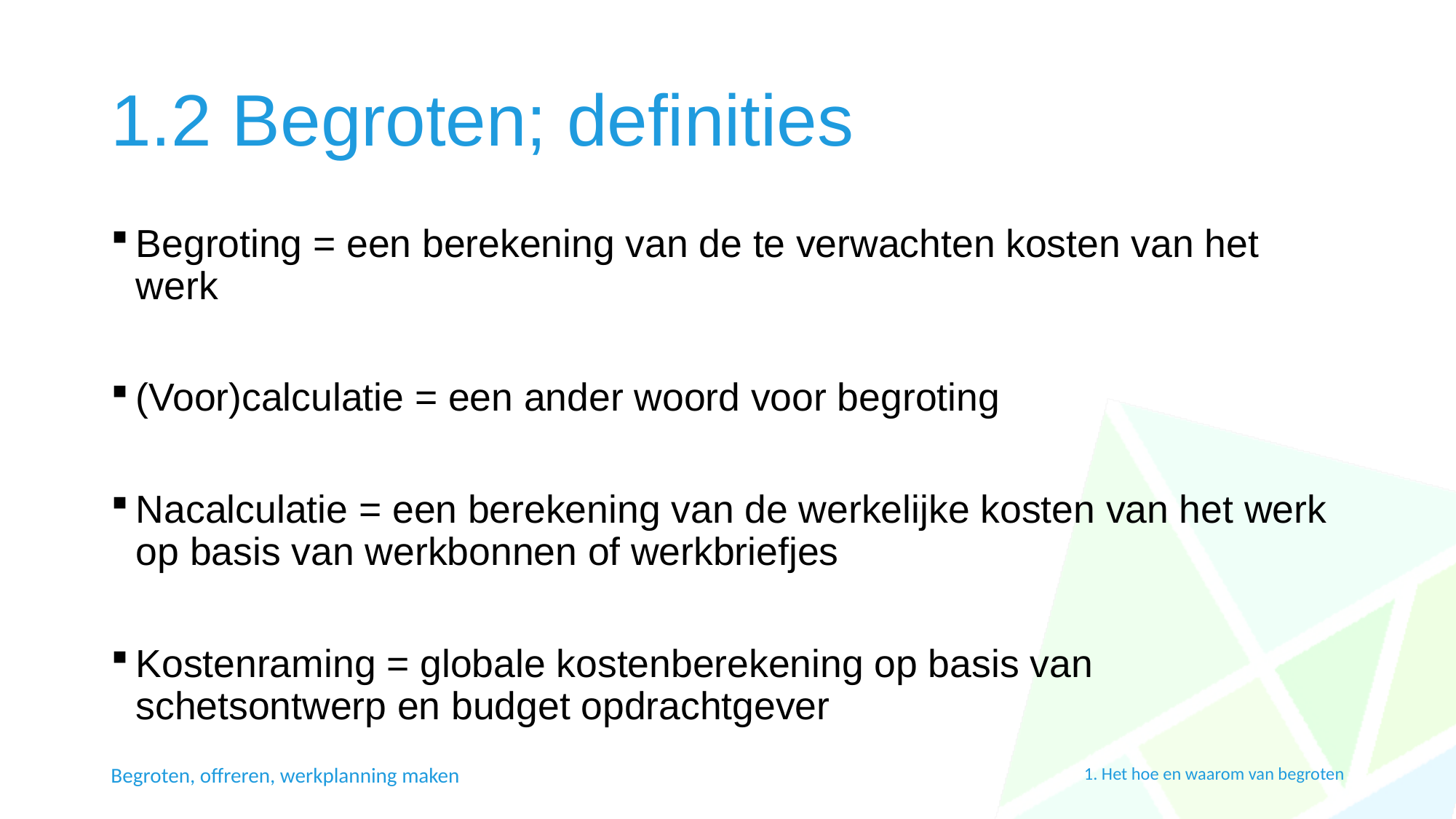

# 1.2 Begroten; definities
Begroting = een berekening van de te verwachten kosten van het werk

(Voor)calculatie = een ander woord voor begroting

Nacalculatie = een berekening van de werkelijke kosten van het werk op basis van werkbonnen of werkbriefjes

Kostenraming = globale kostenberekening op basis van schetsontwerp en budget opdrachtgever
Begroten, offreren, werkplanning maken
1. Het hoe en waarom van begroten